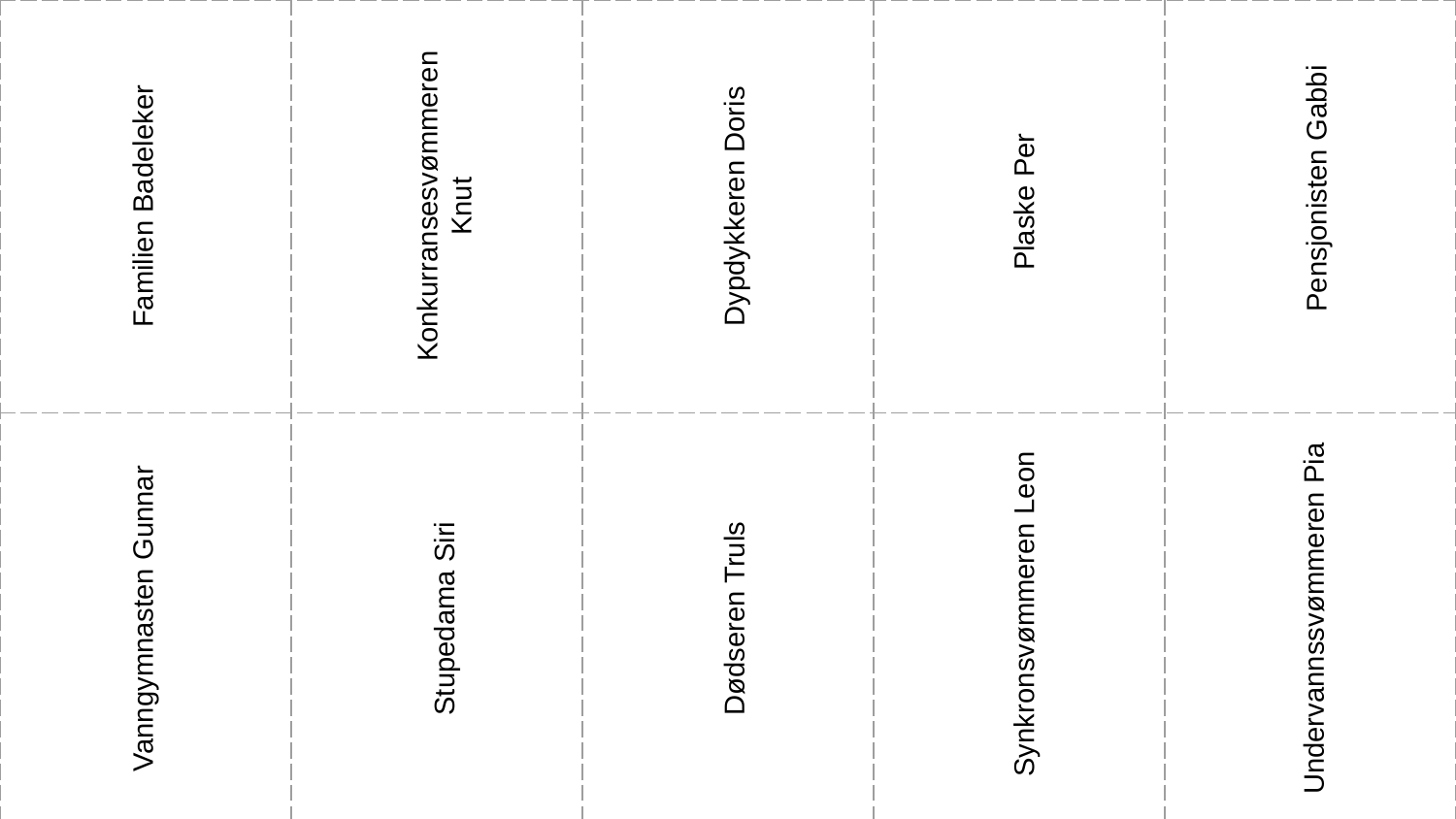

|  |  |  |  |  |
| --- | --- | --- | --- | --- |
|  |  |  |  |  |
Plaske Per
Familien Badeleker
Konkurransesvømmeren Knut
Dypdykkeren Doris
Pensjonisten Gabbi
Synkronsvømmeren Leon
Vanngymnasten Gunnar
Stupedama Siri
Dødseren Truls
Undervannssvømmeren Pia